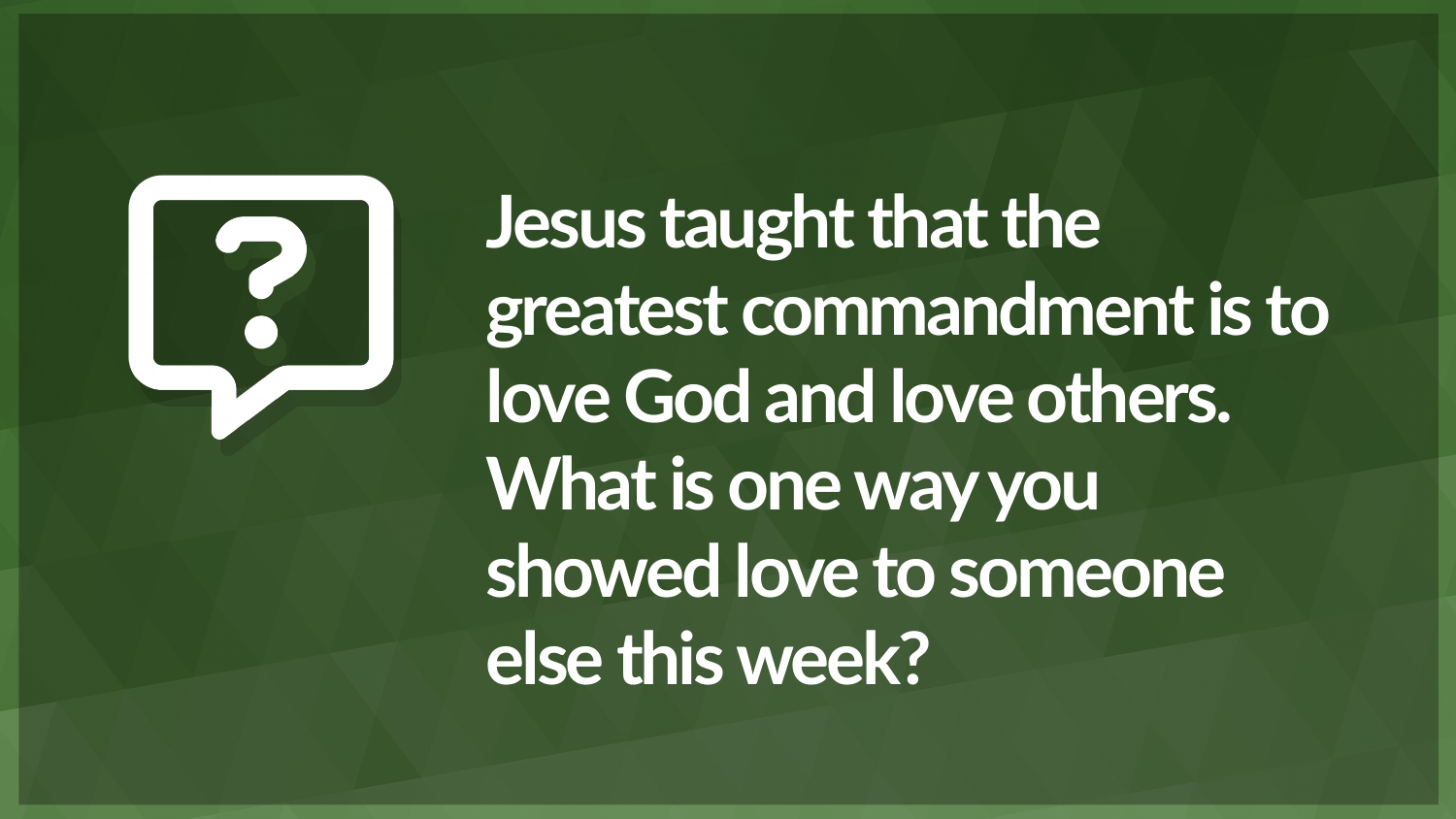

# Jesus taught that the greatest commandment is to love God and love others. What is one way you showed love to someone else this week?